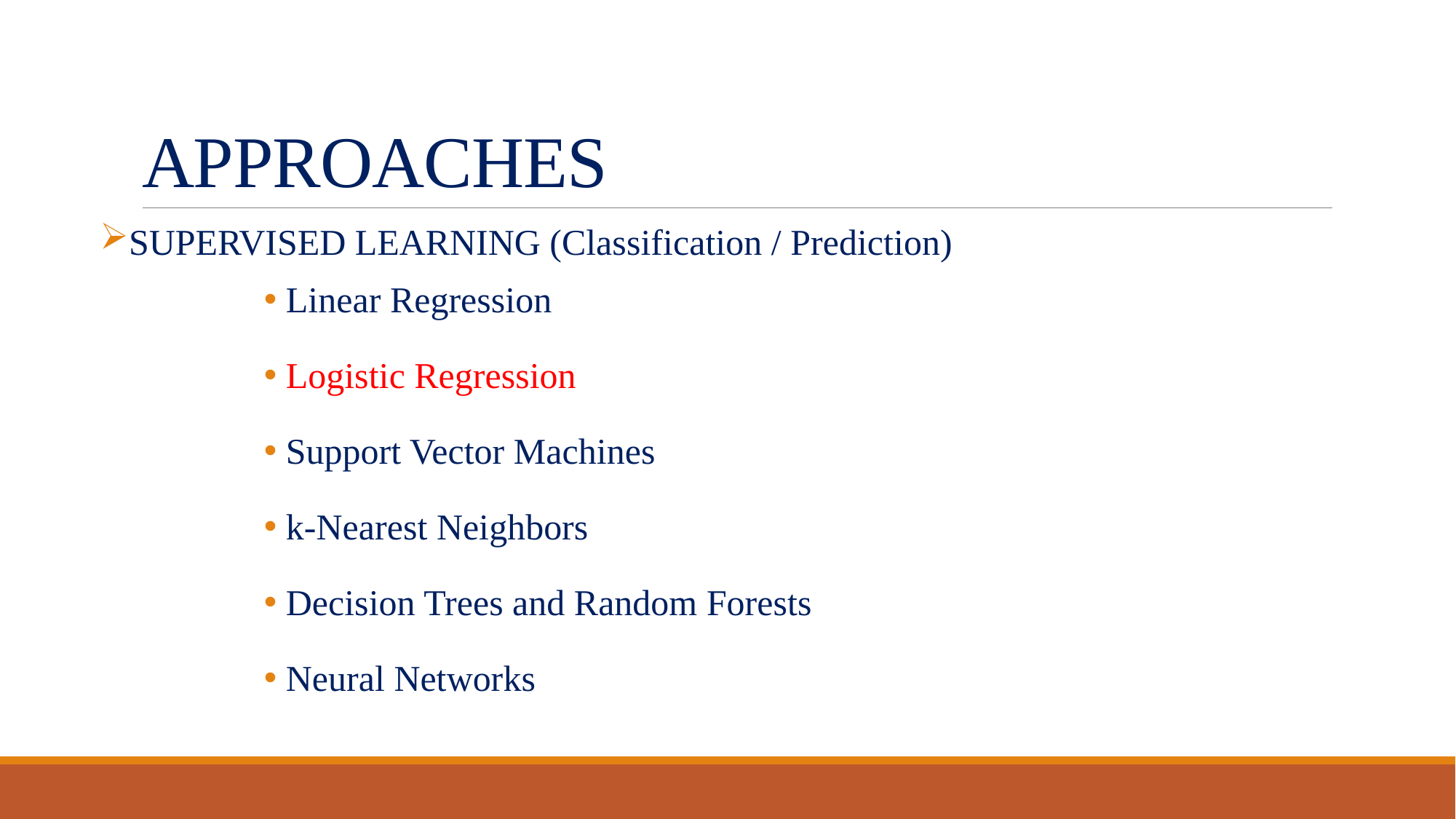

# APPROACHES
SUPERVISED LEARNING (Classification / Prediction)
 Linear Regression
 Logistic Regression
 Support Vector Machines
 k-Nearest Neighbors
 Decision Trees and Random Forests
 Neural Networks